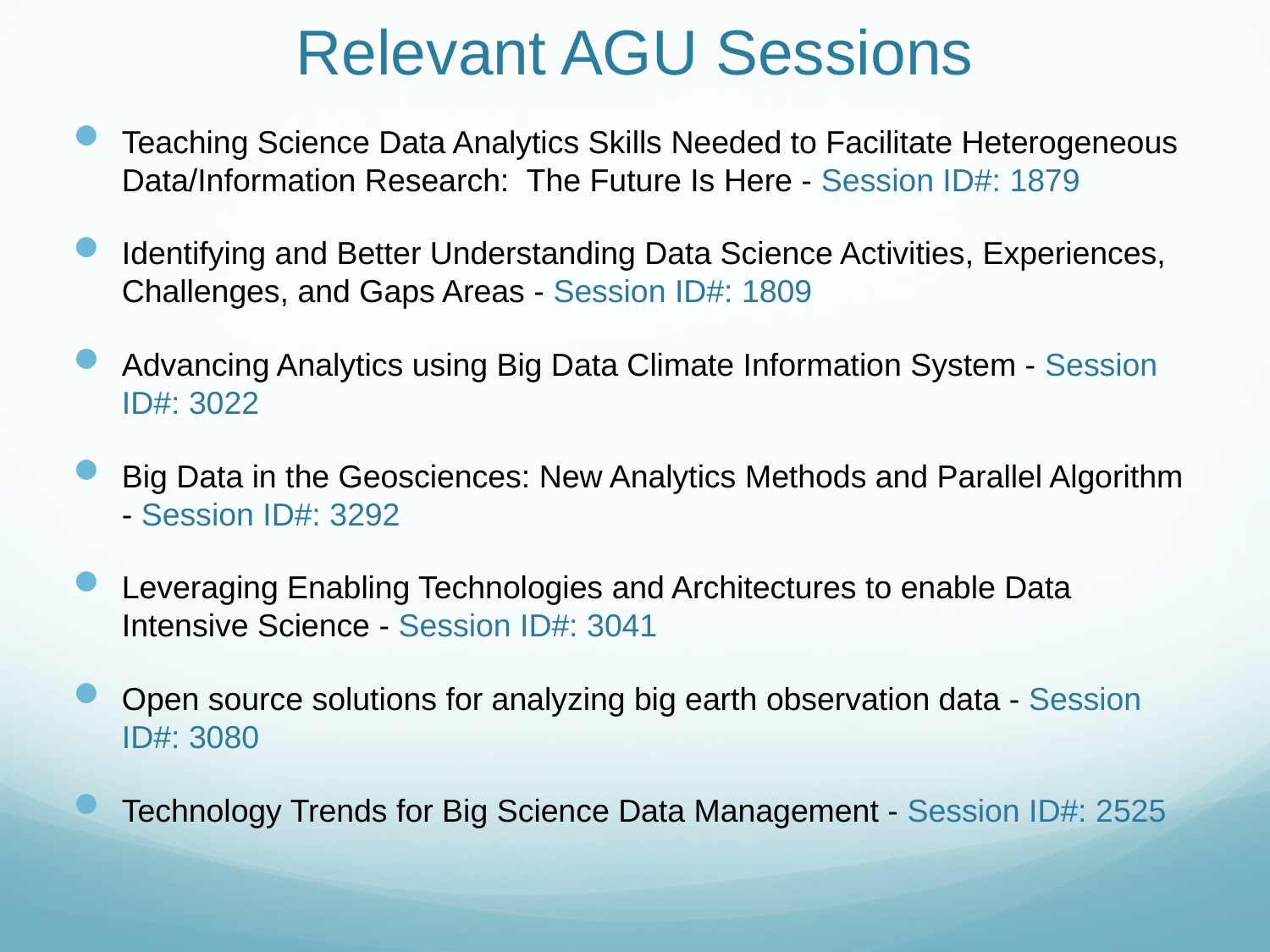

# Relevant AGU Sessions
Teaching Science Data Analytics Skills Needed to Facilitate Heterogeneous Data/Information Research:  The Future Is Here - Session ID#: 1879
Identifying and Better Understanding Data Science Activities, Experiences, Challenges, and Gaps Areas - Session ID#: 1809
Advancing Analytics using Big Data Climate Information System - Session ID#: 3022
Big Data in the Geosciences: New Analytics Methods and Parallel Algorithm - Session ID#: 3292
Leveraging Enabling Technologies and Architectures to enable Data Intensive Science - Session ID#: 3041
Open source solutions for analyzing big earth observation data - Session ID#: 3080
Technology Trends for Big Science Data Management - Session ID#: 2525